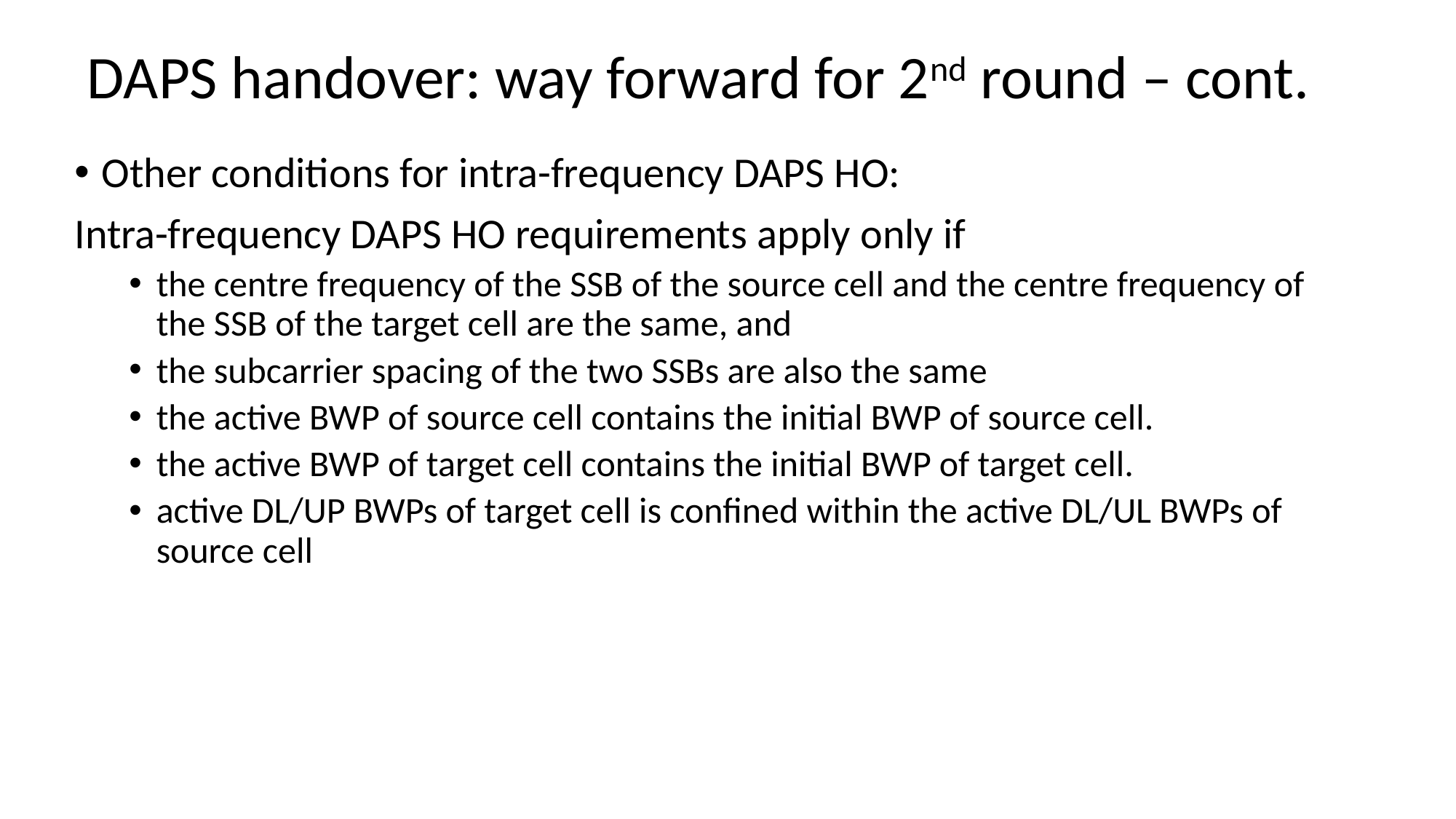

# DAPS handover: way forward for 2nd round – cont.
Other conditions for intra-frequency DAPS HO:
Intra-frequency DAPS HO requirements apply only if
the centre frequency of the SSB of the source cell and the centre frequency of the SSB of the target cell are the same, and
the subcarrier spacing of the two SSBs are also the same
the active BWP of source cell contains the initial BWP of source cell.
the active BWP of target cell contains the initial BWP of target cell.
active DL/UP BWPs of target cell is confined within the active DL/UL BWPs of source cell